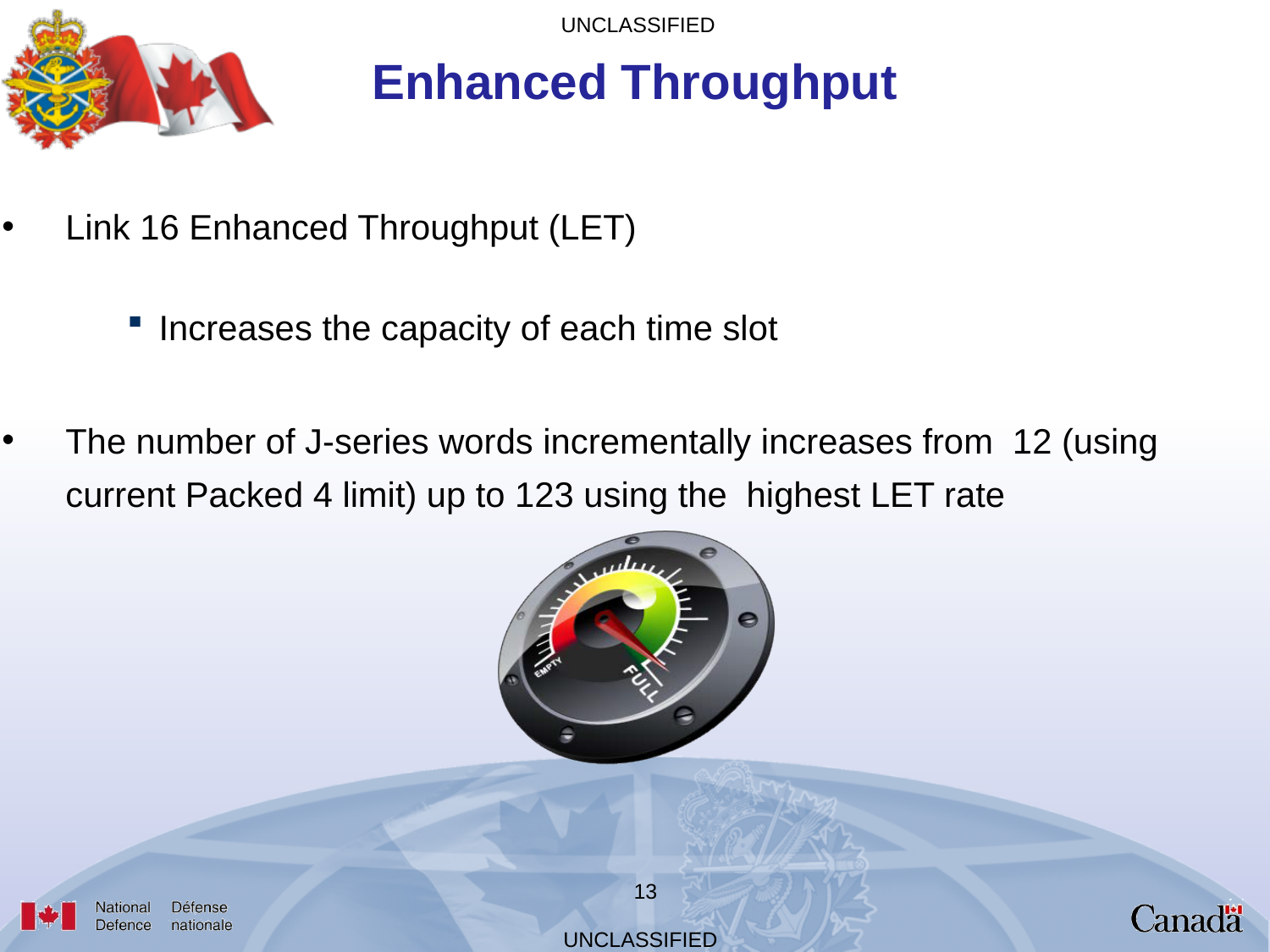

# Enhanced Throughput
Link 16 Enhanced Throughput (LET)

Increases the capacity of each time slot

The number of J-series words incrementally increases from  12 (using current Packed 4 limit) up to 123 using the  highest LET rate